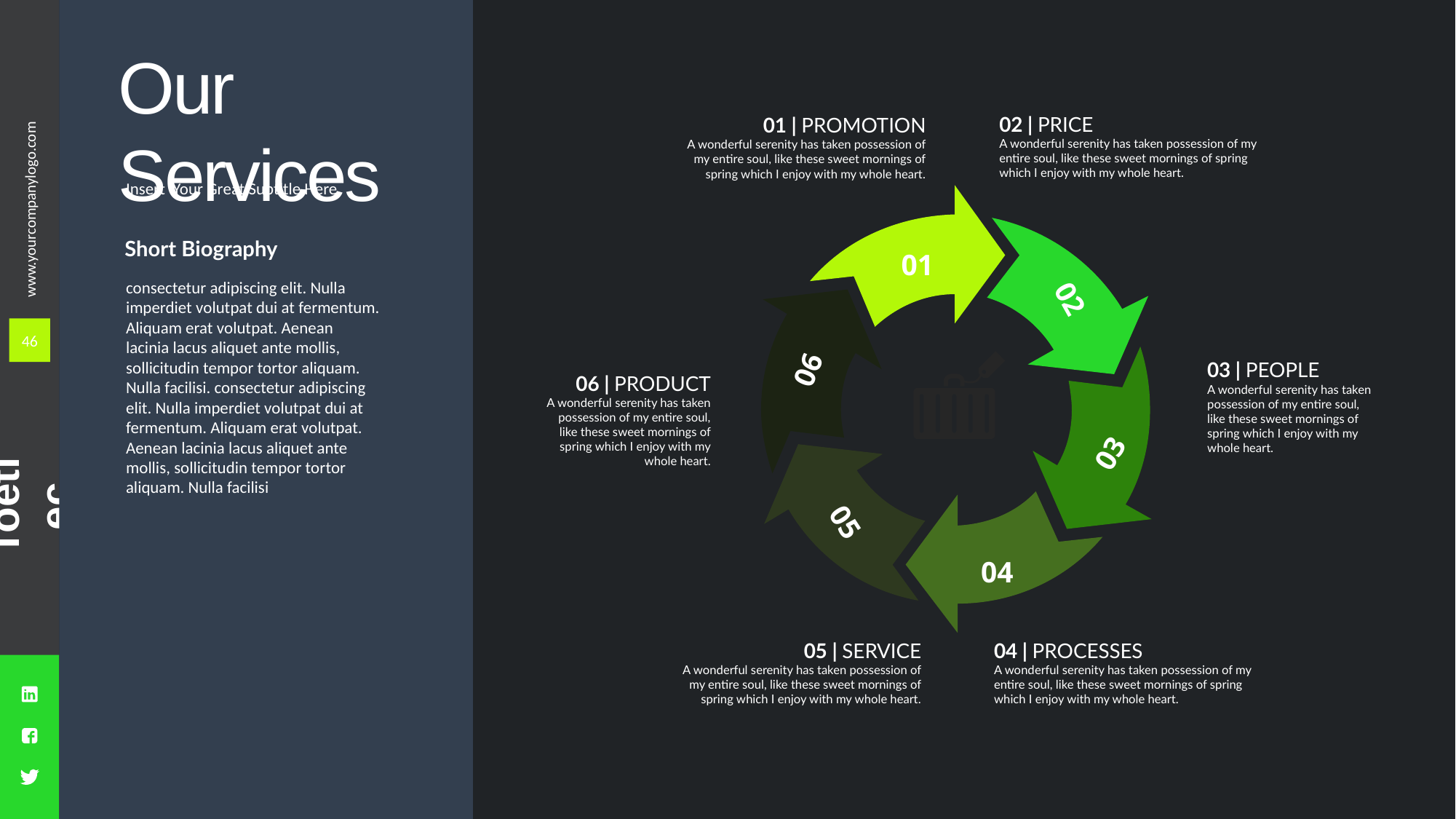

Our Services
02 | PRICE
A wonderful serenity has taken possession of my entire soul, like these sweet mornings of spring which I enjoy with my whole heart.
01 | PROMOTION
A wonderful serenity has taken possession of my entire soul, like these sweet mornings of spring which I enjoy with my whole heart.
Insert  Your Great Subtitle Here

01

02
Short Biography
consectetur adipiscing elit. Nulla imperdiet volutpat dui at fermentum. Aliquam erat volutpat. Aenean lacinia lacus aliquet ante mollis, sollicitudin tempor tortor aliquam. Nulla facilisi. consectetur adipiscing elit. Nulla imperdiet volutpat dui at fermentum. Aliquam erat volutpat. Aenean lacinia lacus aliquet ante mollis, sollicitudin tempor tortor aliquam. Nulla facilisi

06
46

03

03 | PEOPLE
A wonderful serenity has taken possession of my entire soul, like these sweet mornings of spring which I enjoy with my whole heart.
06 | PRODUCT
A wonderful serenity has taken possession of my entire soul, like these sweet mornings of spring which I enjoy with my whole heart.

05

04
05 | SERVICE
A wonderful serenity has taken possession of my entire soul, like these sweet mornings of spring which I enjoy with my whole heart.
04 | PROCESSES
A wonderful serenity has taken possession of my entire soul, like these sweet mornings of spring which I enjoy with my whole heart.